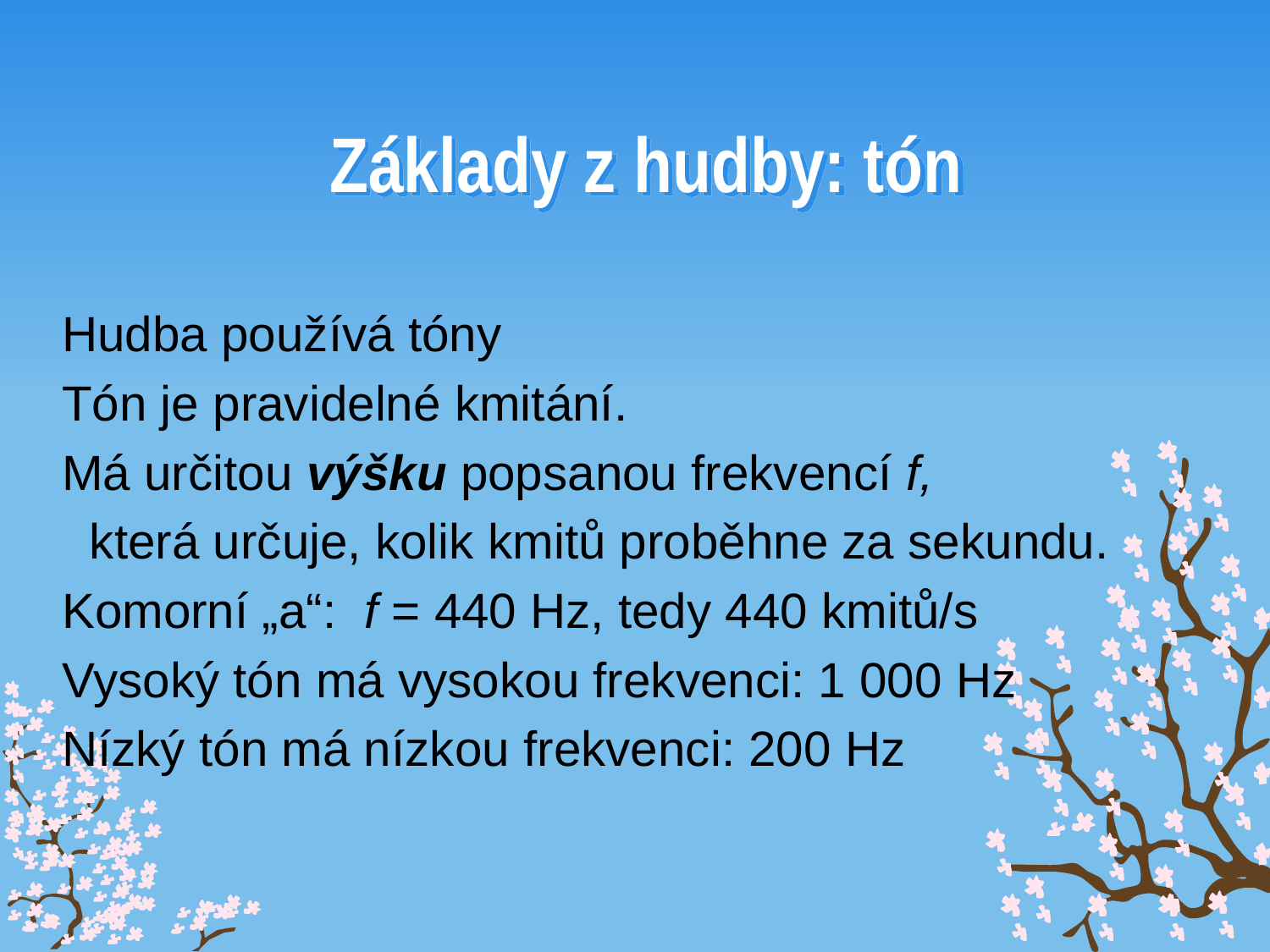

# Základy z hudby: tón
Hudba používá tóny
Tón je pravidelné kmitání.
Má určitou výšku popsanou frekvencí f,
  která určuje, kolik kmitů proběhne za sekundu.
Komorní „a“:  f = 440 Hz, tedy 440 kmitů/s
Vysoký tón má vysokou frekvenci: 1 000 Hz
Nízký tón má nízkou frekvenci: 200 Hz